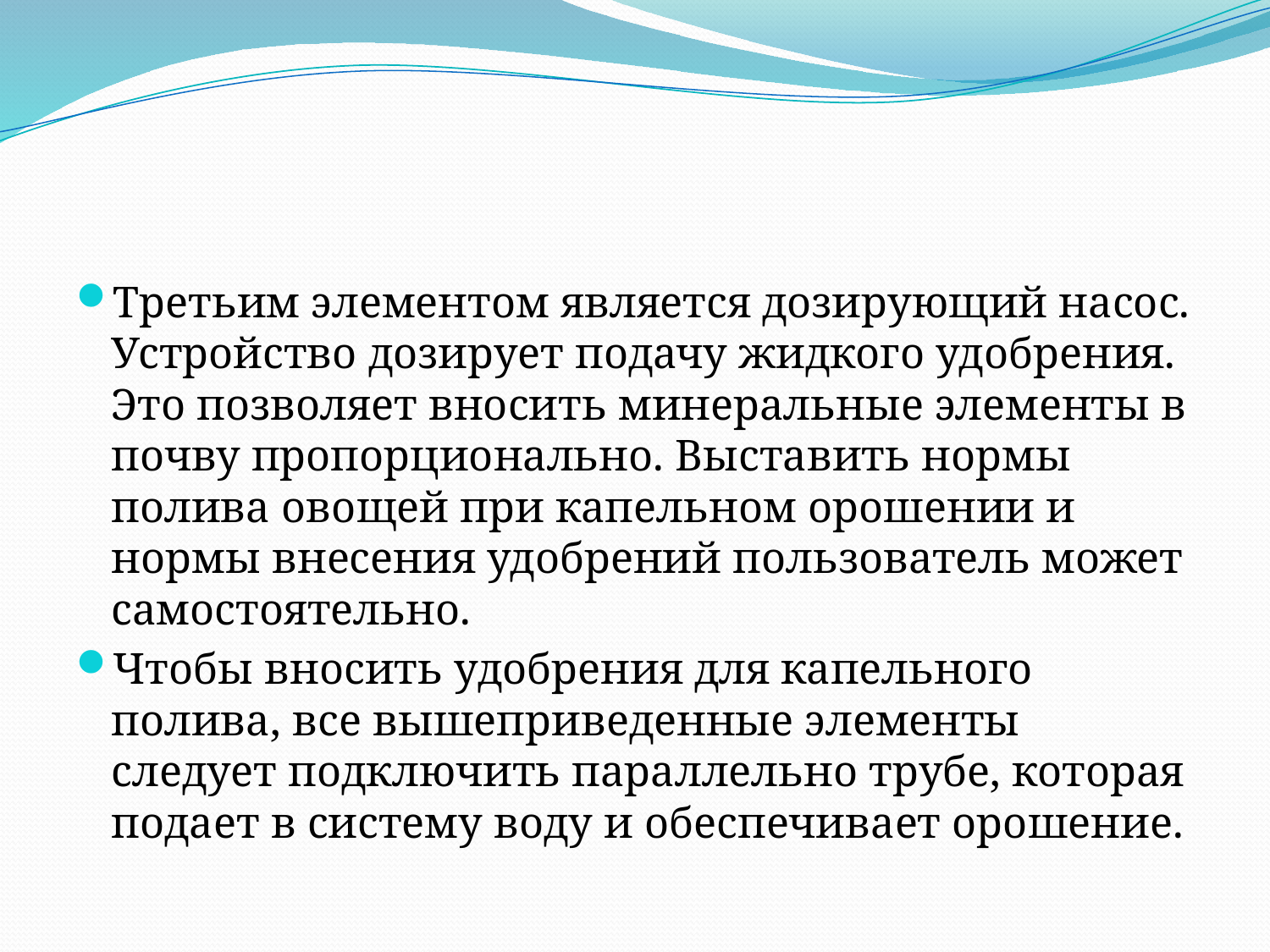

#
Третьим элементом является дозирующий насос. Устройство дозирует подачу жидкого удобрения. Это позволяет вносить минеральные элементы в почву пропорционально. Выставить нормы полива овощей при капельном орошении и нормы внесения удобрений пользователь может самостоятельно.
Чтобы вносить удобрения для капельного полива, все вышеприведенные элементы следует подключить параллельно трубе, которая подает в систему воду и обеспечивает орошение.